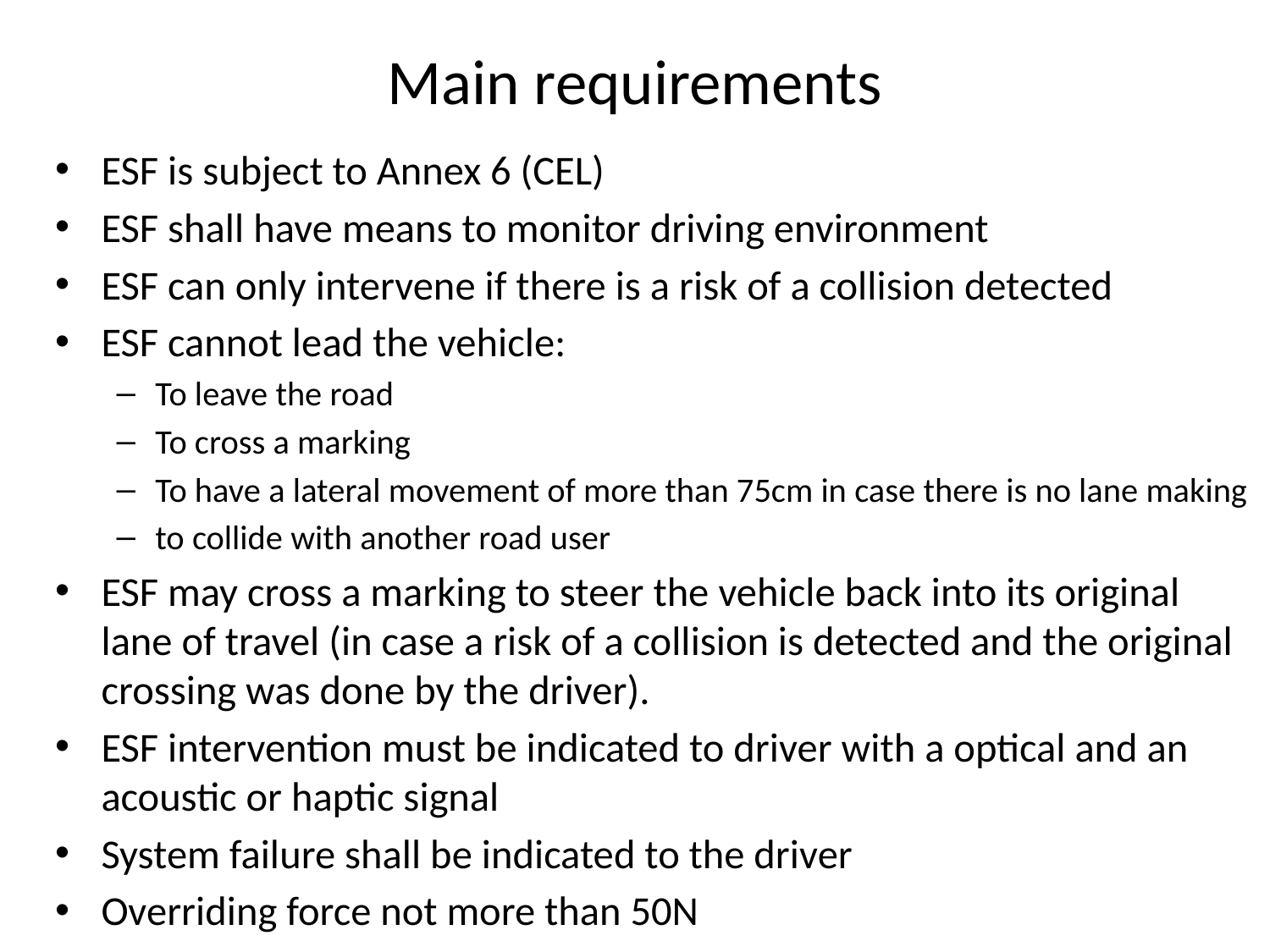

# Main requirements
ESF is subject to Annex 6 (CEL)
ESF shall have means to monitor driving environment
ESF can only intervene if there is a risk of a collision detected
ESF cannot lead the vehicle:
To leave the road
To cross a marking
To have a lateral movement of more than 75cm in case there is no lane making
to collide with another road user
ESF may cross a marking to steer the vehicle back into its original lane of travel (in case a risk of a collision is detected and the original crossing was done by the driver).
ESF intervention must be indicated to driver with a optical and an acoustic or haptic signal
System failure shall be indicated to the driver
Overriding force not more than 50N